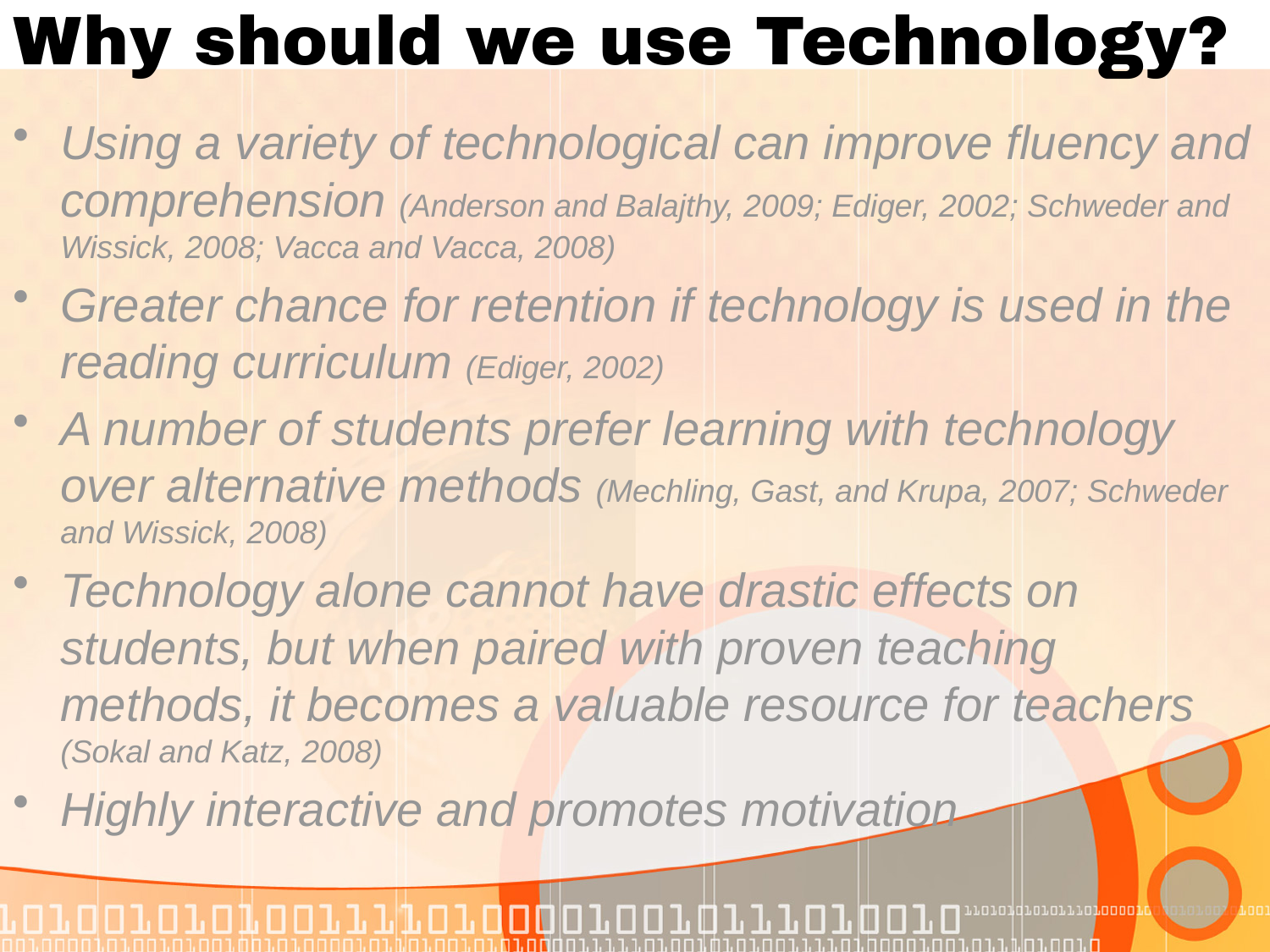

# Why should we use Technology?
Using a variety of technological can improve fluency and comprehension (Anderson and Balajthy, 2009; Ediger, 2002; Schweder and Wissick, 2008; Vacca and Vacca, 2008)
Greater chance for retention if technology is used in the reading curriculum (Ediger, 2002)
A number of students prefer learning with technology over alternative methods (Mechling, Gast, and Krupa, 2007; Schweder and Wissick, 2008)
Technology alone cannot have drastic effects on students, but when paired with proven teaching methods, it becomes a valuable resource for teachers (Sokal and Katz, 2008)
Highly interactive and promotes motivation